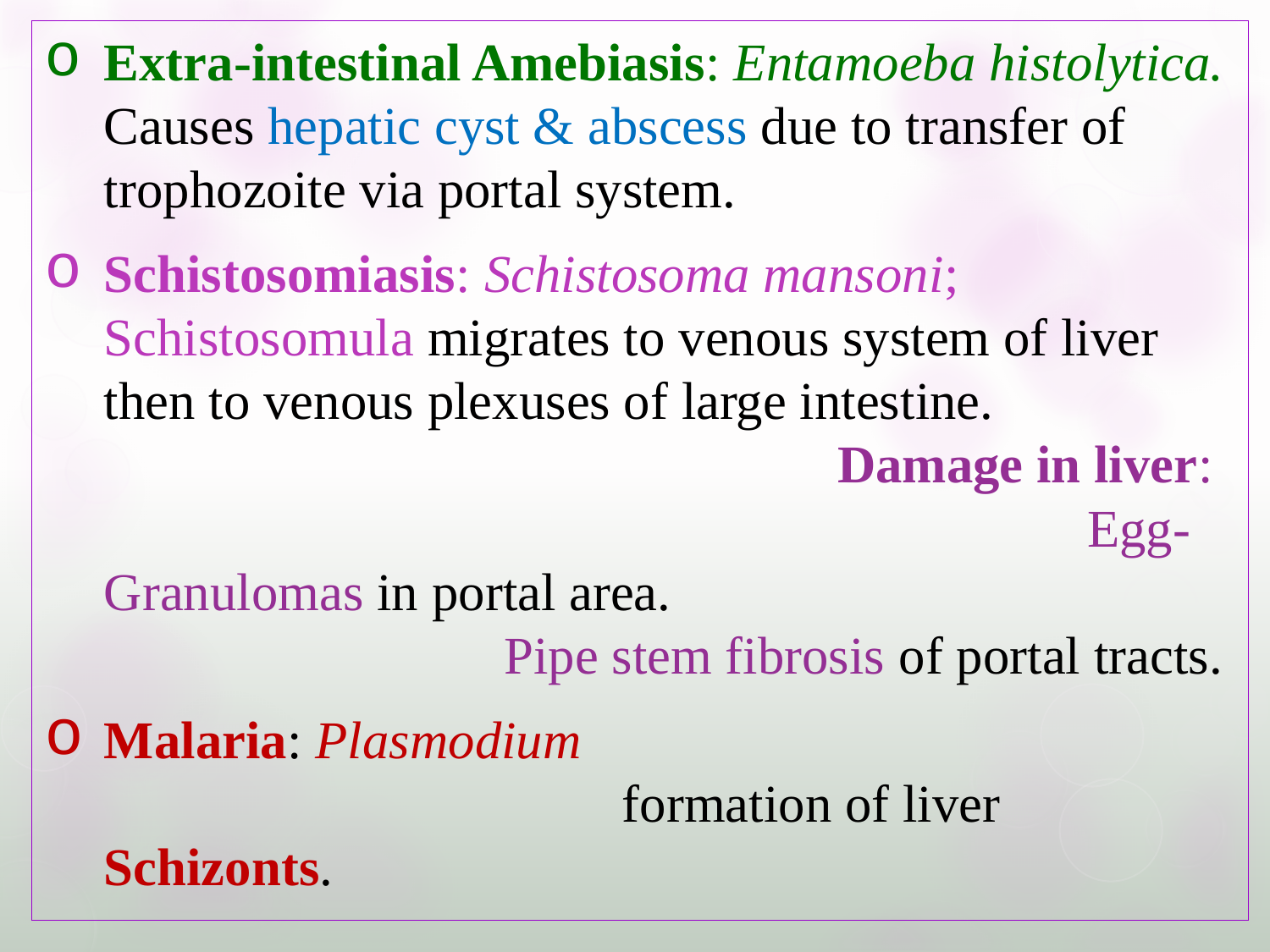

Extra-intestinal Amebiasis: Entamoeba histolytica. Causes hepatic cyst & abscess due to transfer of trophozoite via portal system.
Schistosomiasis: Schistosoma mansoni;                   Schistosomula migrates to venous system of liver then to venous plexuses of large intestine.                                                                          Damage in liver:                                                                            Egg-Granulomas in portal area.                                                                         Pipe stem fibrosis of portal tracts.
Malaria: Plasmodium                                                                                         formation of liver Schizonts.
# N